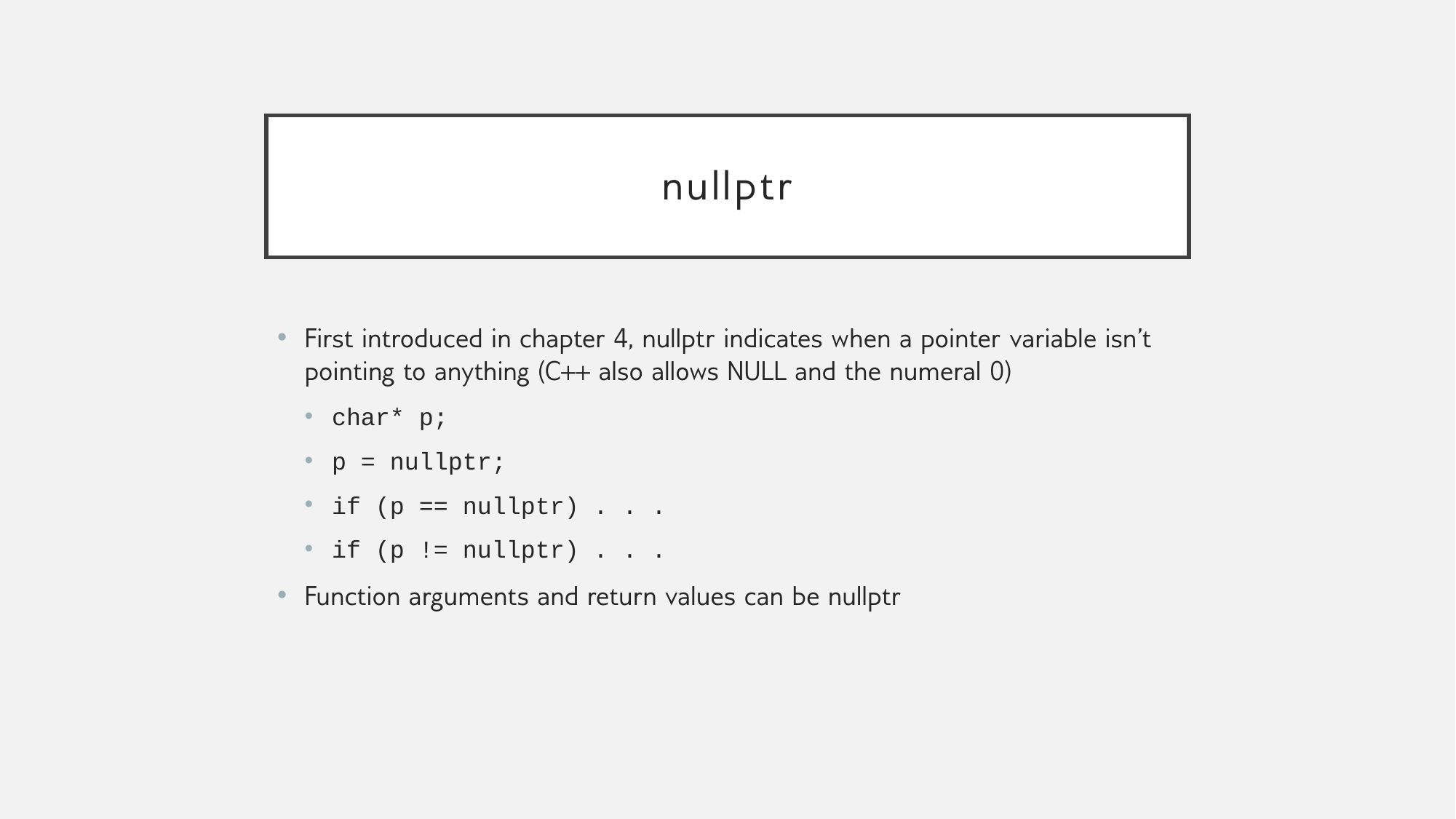

# nullptr
First introduced in chapter 4, nullptr indicates when a pointer variable isn’t pointing to anything (C++ also allows NULL and the numeral 0)
char* p;
p = nullptr;
if (p == nullptr) . . .
if (p != nullptr) . . .
Function arguments and return values can be nullptr